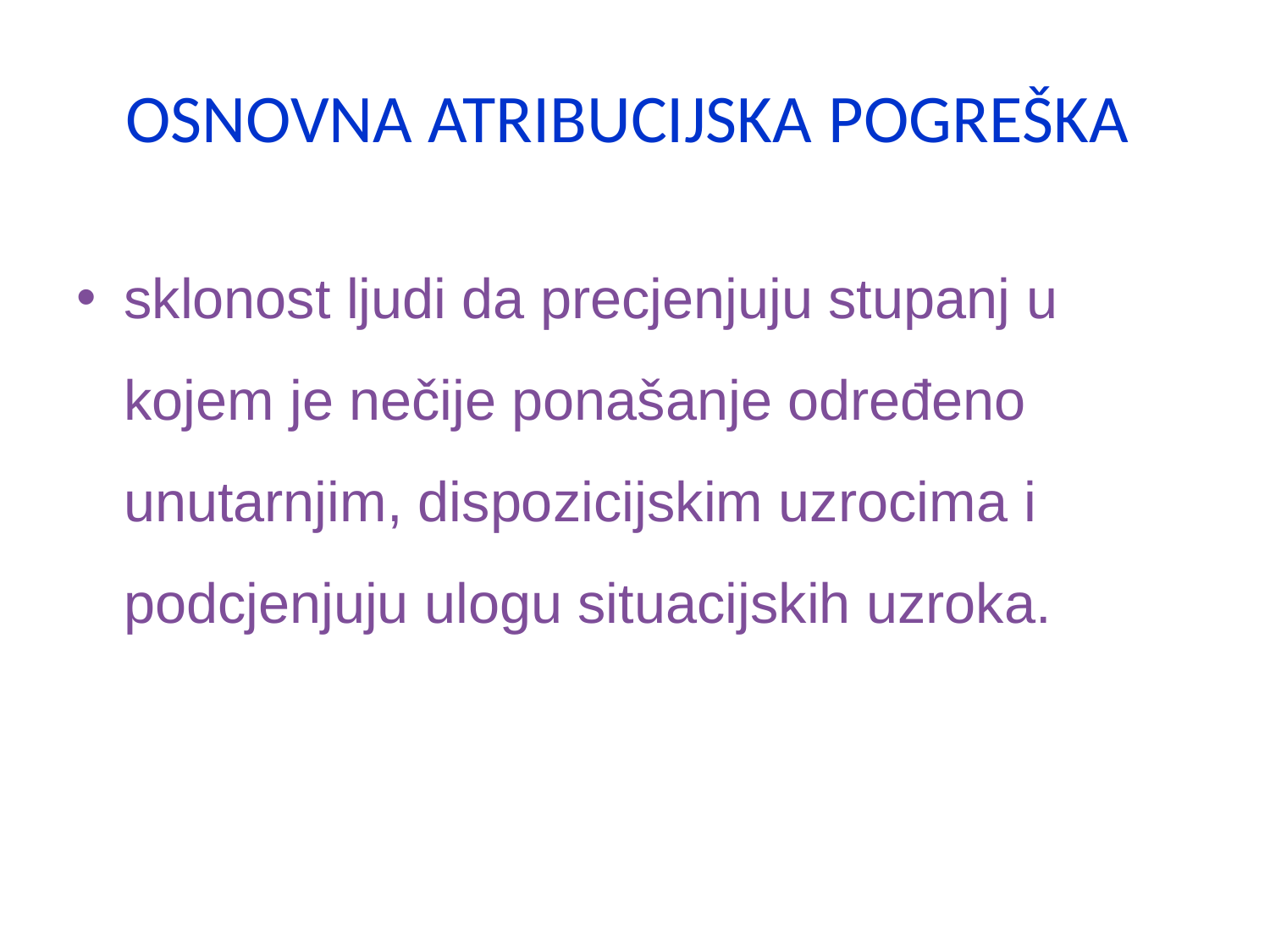

# OSNOVNA ATRIBUCIJSKA POGREŠKA
sklonost ljudi da precjenjuju stupanj u kojem je nečije ponašanje određeno unutarnjim, dispozicijskim uzrocima i podcjenjuju ulogu situacijskih uzroka.